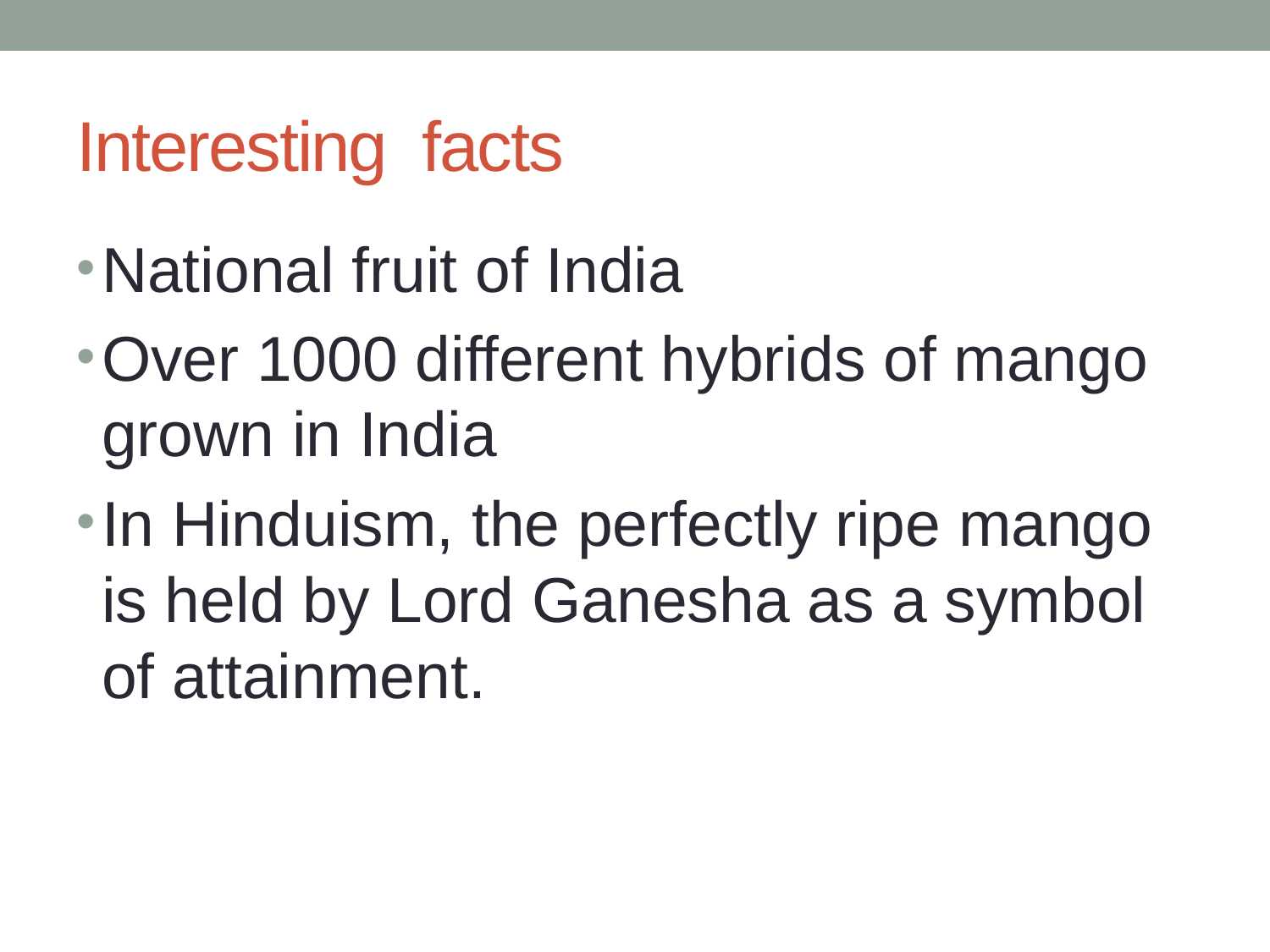

# Interesting  facts
National fruit of India
Over 1000 different hybrids of mango grown in India
In Hinduism, the perfectly ripe mango is held by Lord Ganesha as a symbol of attainment.